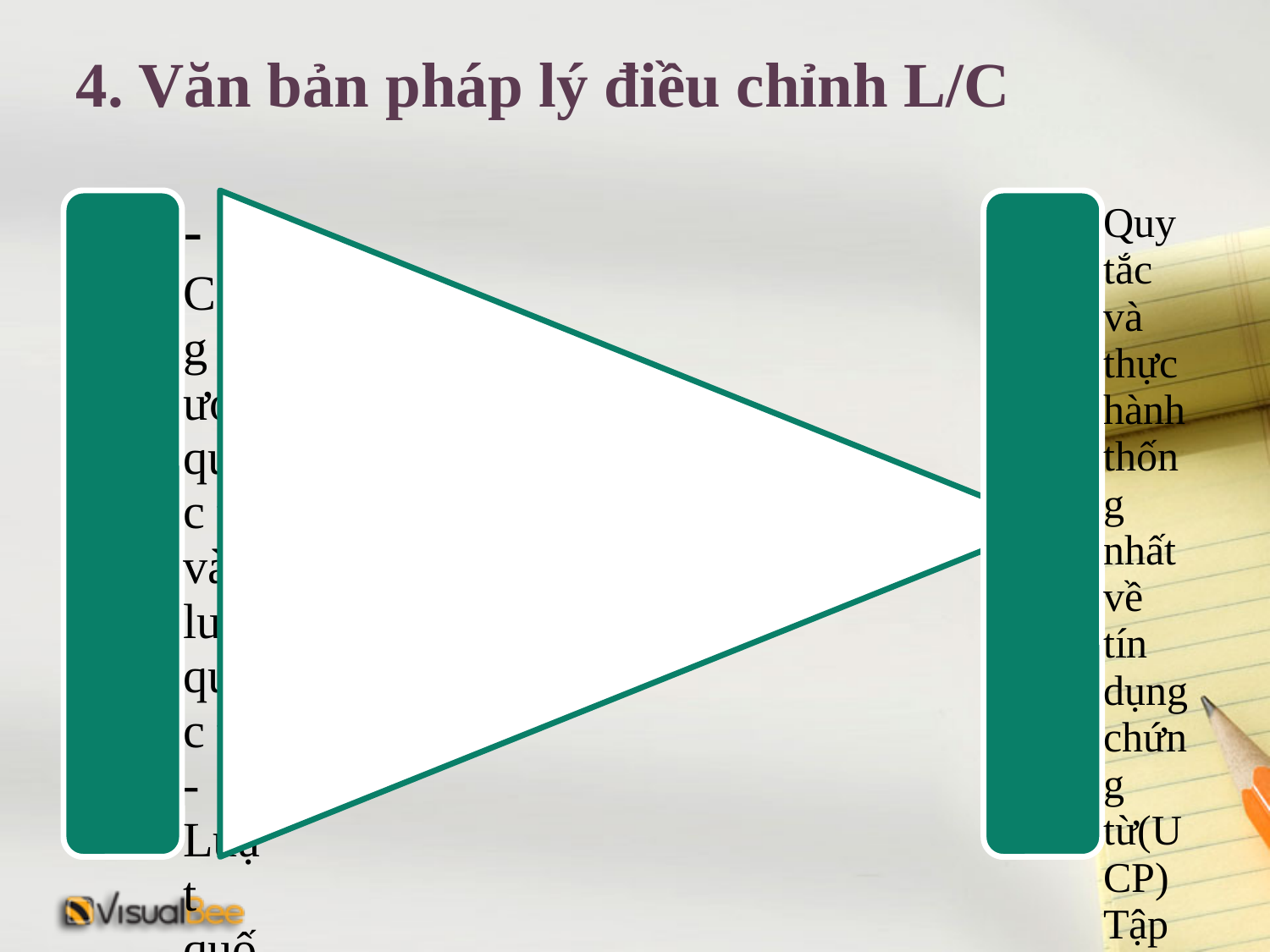

# 4. Văn bản pháp lý điều chỉnh L/C
-Công ước quốc tế và luật quốc tế
Quy tắc và thực hành thống nhất về tín dụng chứng từ(UCP)